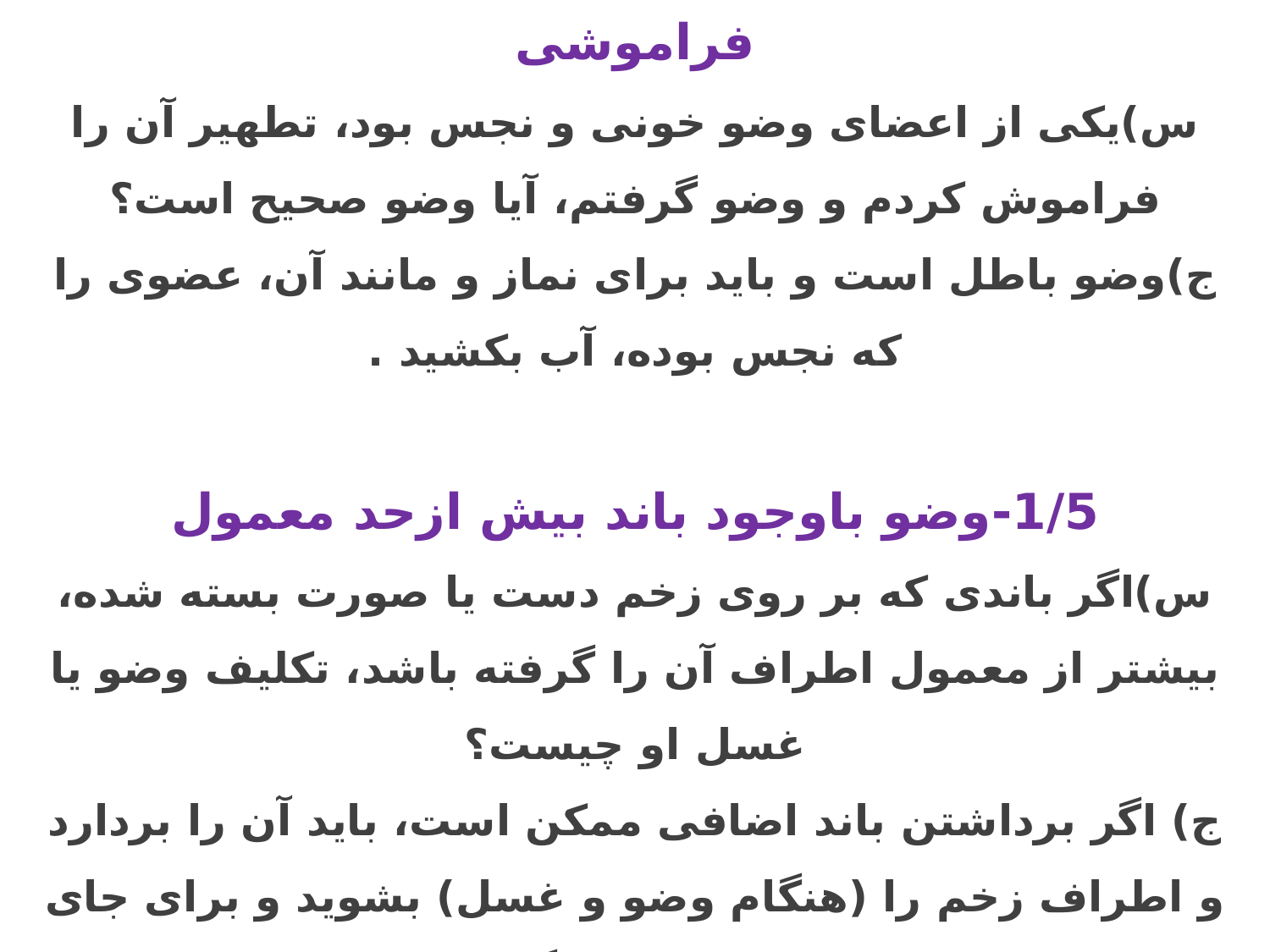

1/4-وضو بانجس بودن یکی ازاعضاازروی فراموشی
س)یکی از اعضای وضو خونی و نجس بود، تطهیر آن را فراموش کردم و وضو گرفتم، آیا وضو صحیح است؟
ج)وضو باطل است و باید برای نماز و مانند آن، عضوی را که نجس بوده، آب بکشید .

1/5-وضو باوجود باند بیش ازحد معمول
س)اگر باندی که بر روی زخم دست یا صورت بسته شده، بیشتر از معمول اطراف آن را گرفته باشد، تکلیف وضو یا غسل او چیست؟
ج) اگر برداشتن باند اضافی ممکن است، باید آن را بردارد و اطراف زخم را (هنگام وضو و غسل) بشوید و برای جای زخم به دستور جبیره عمل کند و اگر ممکن نیست، باید وضو یا غسل جبیره ای بگیرد و بنابر احتیاط واجب تیمم هم بکند.